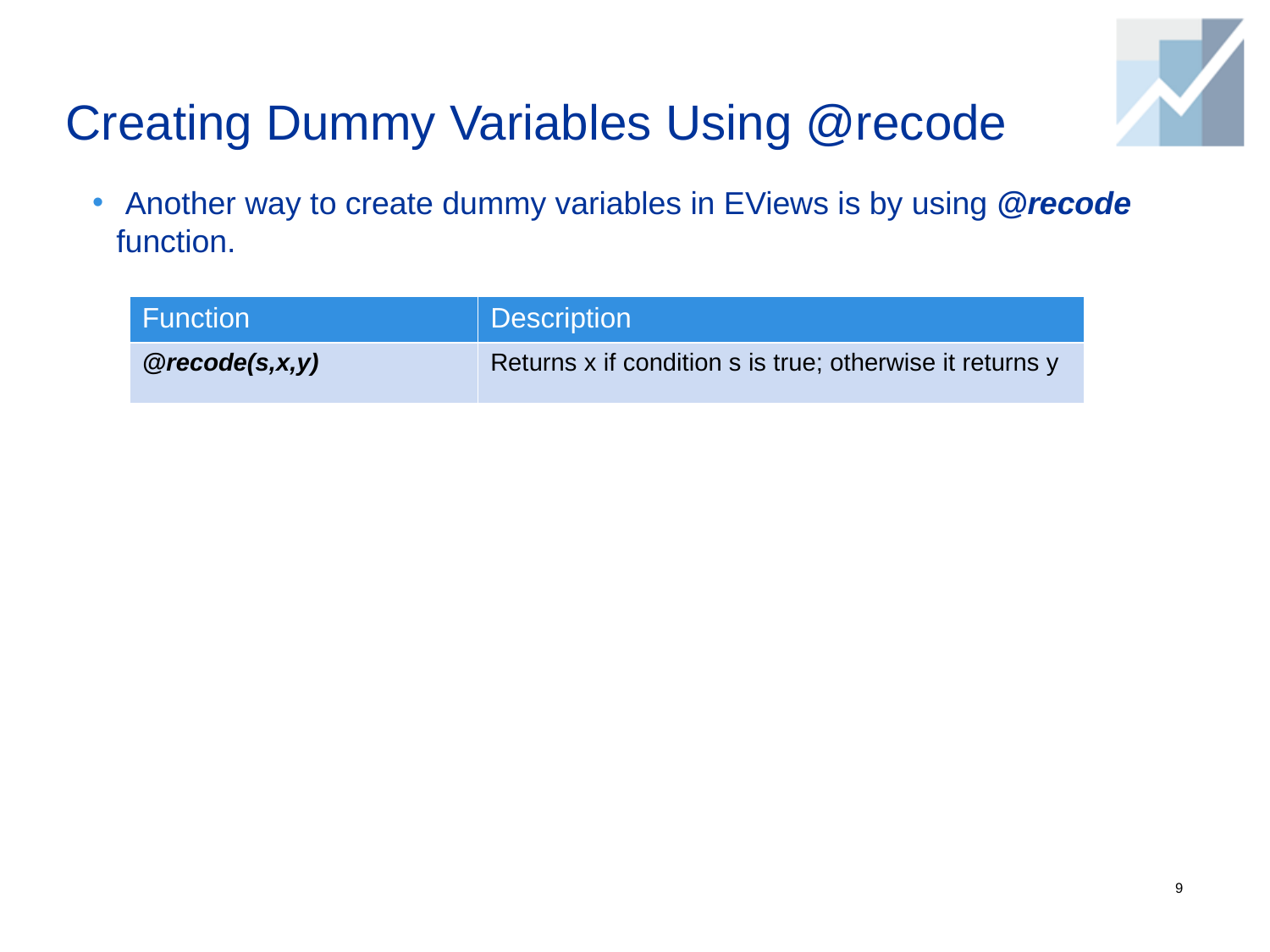

# Creating Dummy Variables Using @recode
 Another way to create dummy variables in EViews is by using @recode function.
| Function | Description |
| --- | --- |
| @recode(s,x,y) | Returns x if condition s is true; otherwise it returns y |
9